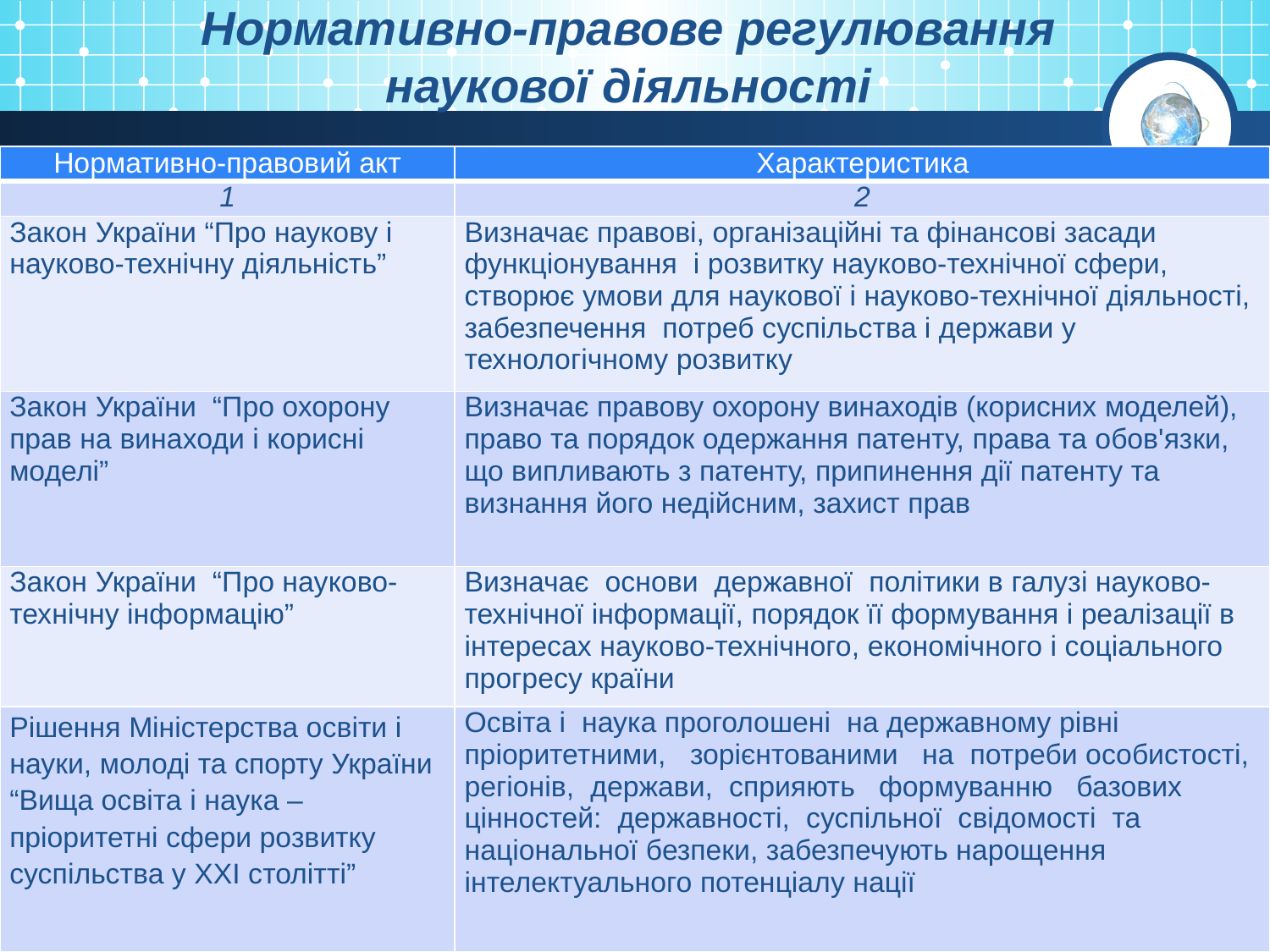

# Нормативно-правове регулювання наукової діяльності
| Нормативно-правовий акт | Характеристика |
| --- | --- |
| 1 | 2 |
| Закон України “Про наукову і науково-технічну діяльність” | Визначає правові, організаційні та фінансові засади функціонування і розвитку науково-технічної сфери, створює умови для наукової і науково-технічної діяльності, забезпечення потреб суспільства і держави у технологічному розвитку |
| Закон України “Про охорону прав на винаходи і корисні моделі” | Визначає правову охорону винаходів (корисних моделей), право та порядок одержання патенту, права та обов'язки, що випливають з патенту, припинення дії патенту та визнання його недійсним, захист прав |
| Закон України “Про науково-технічну інформацію” | Визначає основи державної політики в галузі науково-технічної інформації, порядок її формування і реалізації в інтересах науково-технічного, економічного і соціального прогресу країни |
| Рішення Міністерства освіти і науки, молоді та спорту України “Вища освіта і наука – пріоритетні сфери розвитку суспільства у ХХІ столітті” | Освіта і наука проголошені на державному рівні пріоритетними, зорієнтованими на потреби особистості, регіонів, держави, сприяють формуванню базових цінностей: державності, суспільної свідомості та національної безпеки, забезпечують нарощення інтелектуального потенціалу нації |